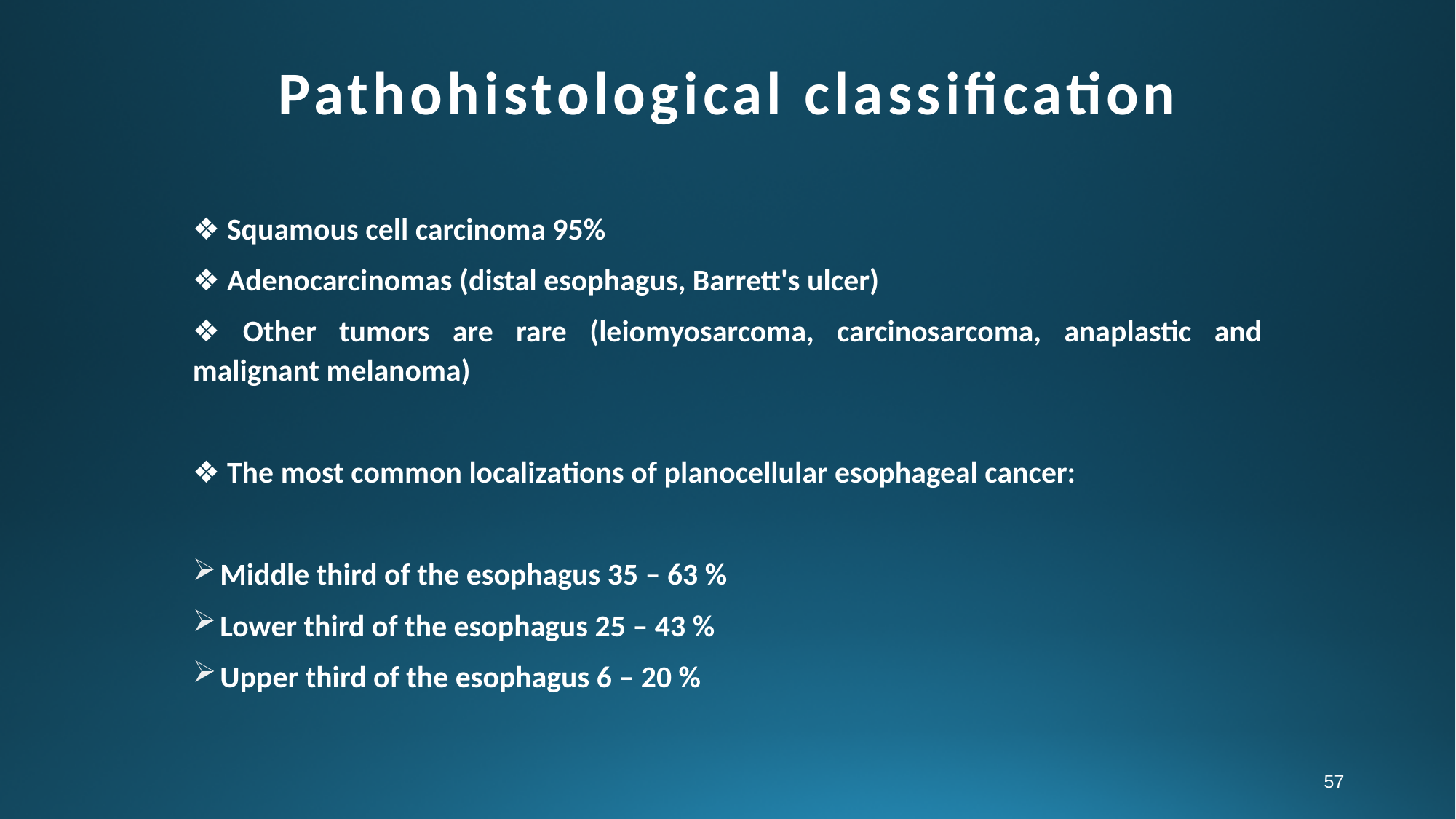

# Pathohistological classification

❖ Squamous cell carcinoma 95%
❖ Adenocarcinomas (distal esophagus, Barrett's ulcer)
❖ Other tumors are rare (leiomyosarcoma, carcinosarcoma, anaplastic and malignant melanoma)

❖ The most common localizations of planocellular esophageal cancer:

Middle third of the esophagus 35 – 63 %
Lower third of the esophagus 25 – 43 %
Upper third of the esophagus 6 – 20 %
57